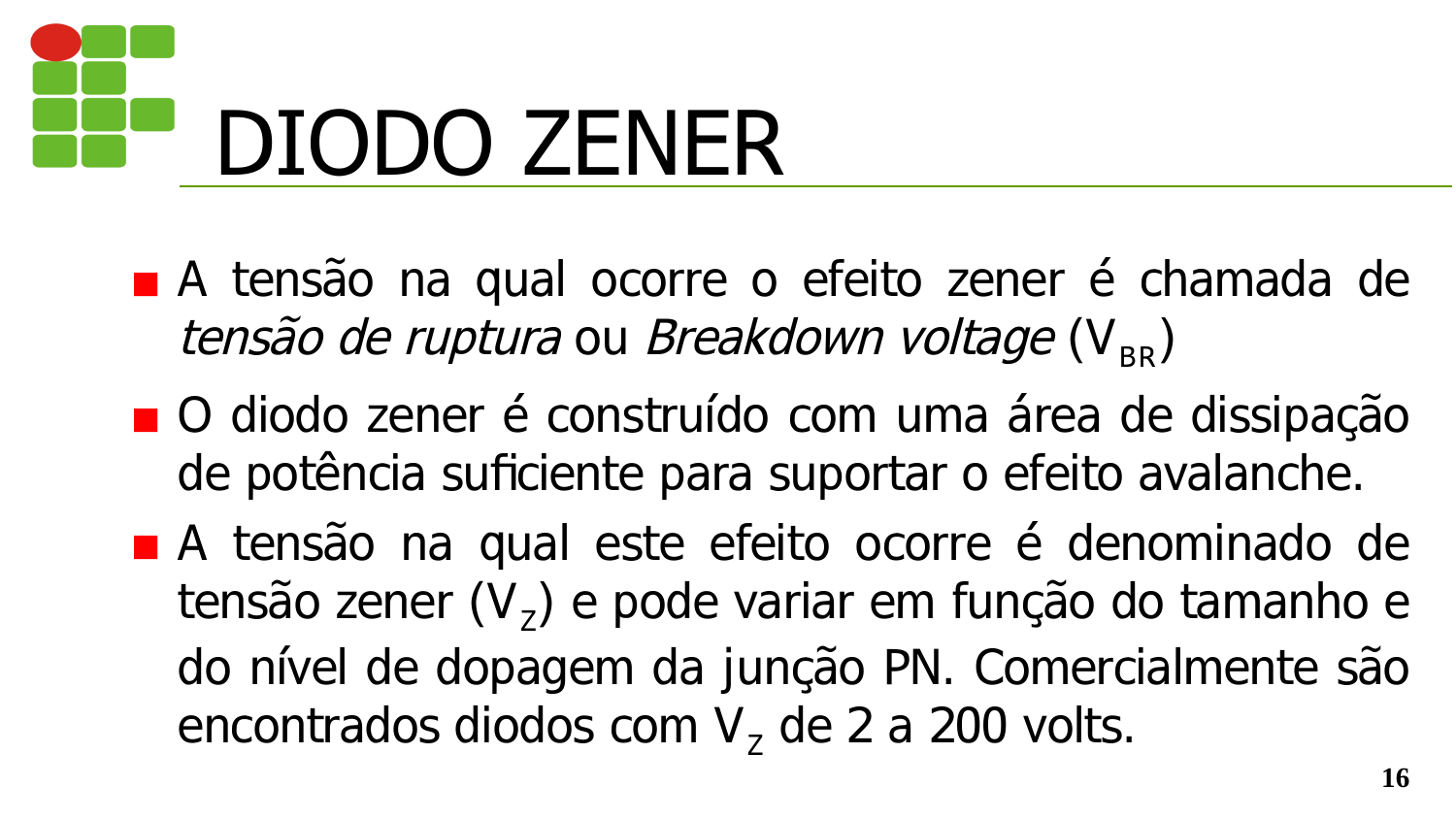

# DIODO ZENER
A tensão na qual ocorre o efeito zener é chamada de tensão de ruptura ou Breakdown voltage (VBR)
O diodo zener é construído com uma área de dissipação de potência suficiente para suportar o efeito avalanche.
A tensão na qual este efeito ocorre é denominado de tensão zener (VZ) e pode variar em função do tamanho e do nível de dopagem da junção PN. Comercialmente são encontrados diodos com VZ de 2 a 200 volts.
16